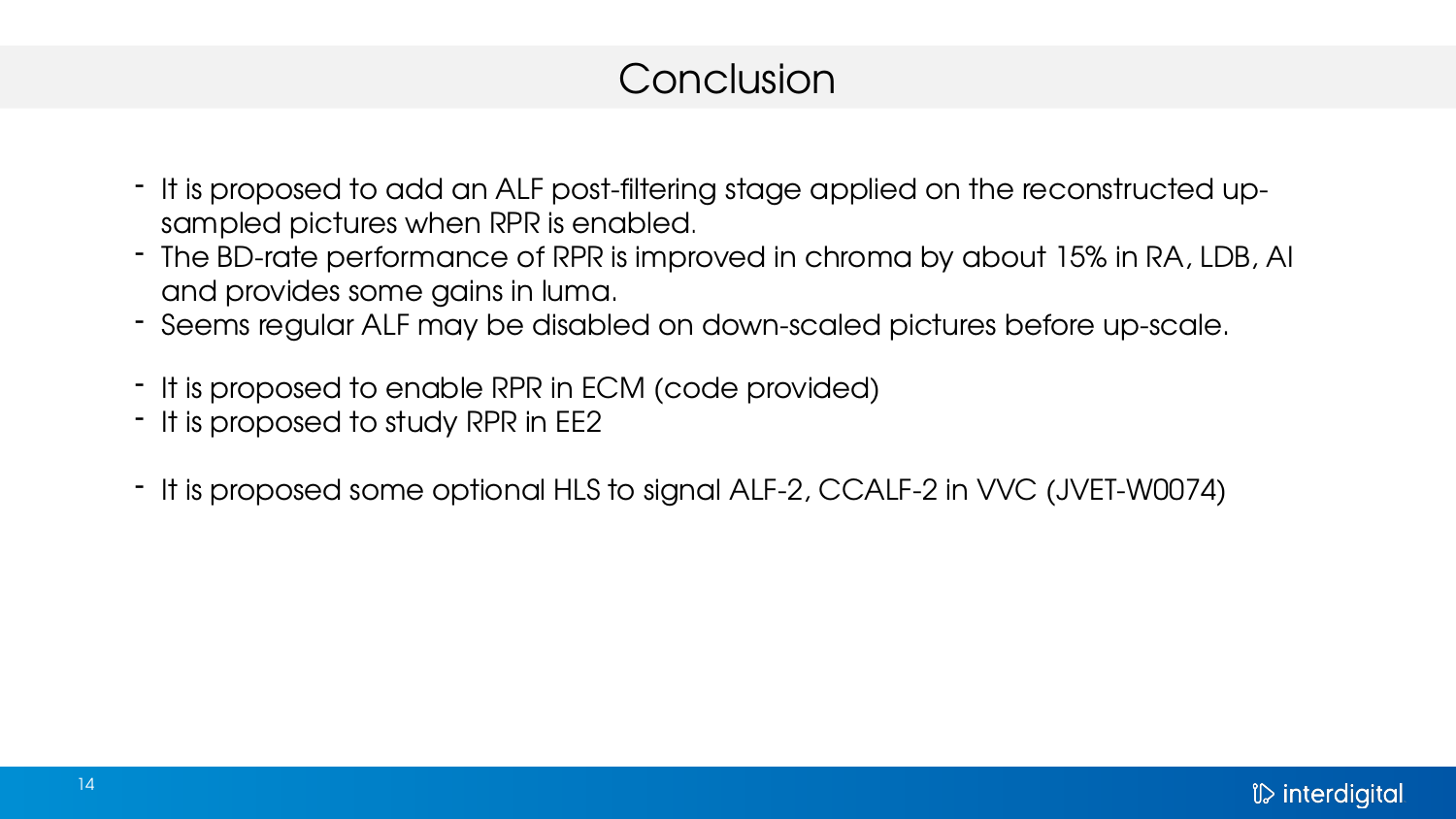

Conclusion
It is proposed to add an ALF post-filtering stage applied on the reconstructed up-sampled pictures when RPR is enabled.
The BD-rate performance of RPR is improved in chroma by about 15% in RA, LDB, AI and provides some gains in luma.
Seems regular ALF may be disabled on down-scaled pictures before up-scale.

It is proposed to enable RPR in ECM (code provided)
It is proposed to study RPR in EE2

It is proposed some optional HLS to signal ALF-2, CCALF-2 in VVC (JVET-W0074)

14